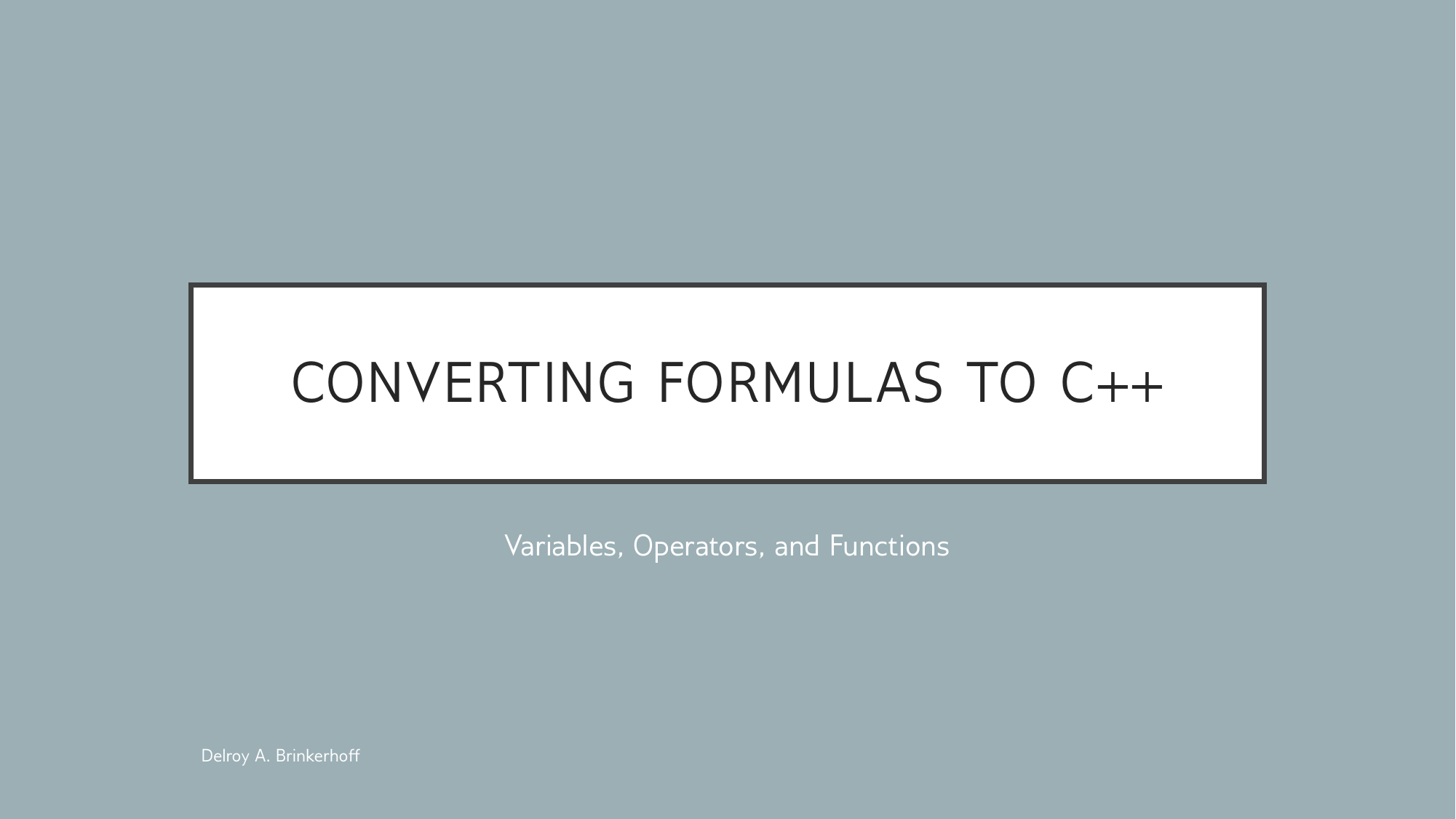

# Converting Formulas to C++
Variables, Operators, and Functions
Delroy A. Brinkerhoff